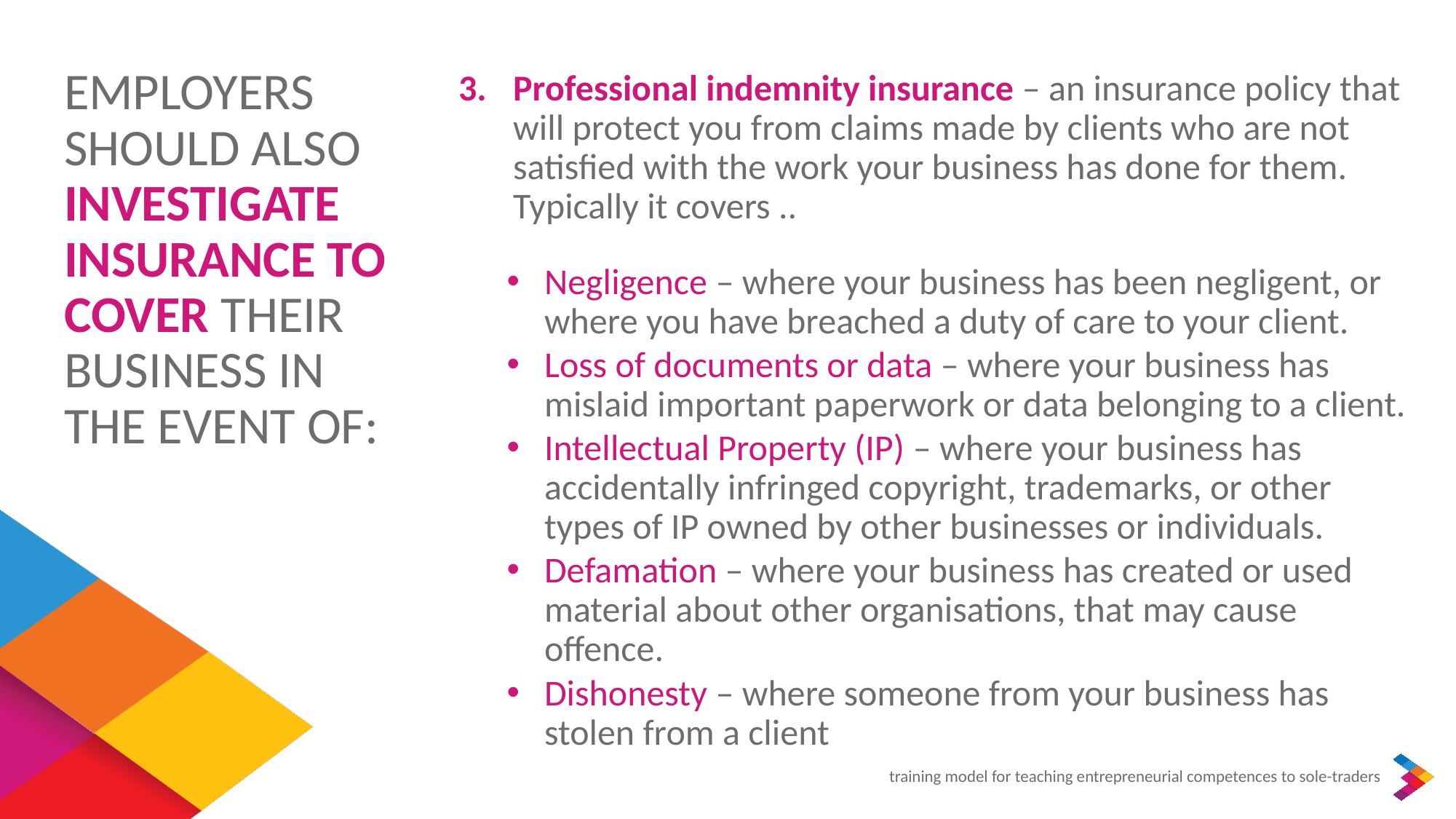

EMPLOYERS SHOULD ALSO INVESTIGATE INSURANCE TO COVER THEIR BUSINESS IN THE EVENT OF:
Professional indemnity insurance – an insurance policy that will protect you from claims made by clients who are not satisfied with the work your business has done for them. Typically it covers ..

Negligence – where your business has been negligent, or where you have breached a duty of care to your client.
Loss of documents or data – where your business has mislaid important paperwork or data belonging to a client.
Intellectual Property (IP) – where your business has accidentally infringed copyright, trademarks, or other types of IP owned by other businesses or individuals.
Defamation – where your business has created or used material about other organisations, that may cause offence.
Dishonesty – where someone from your business has stolen from a client